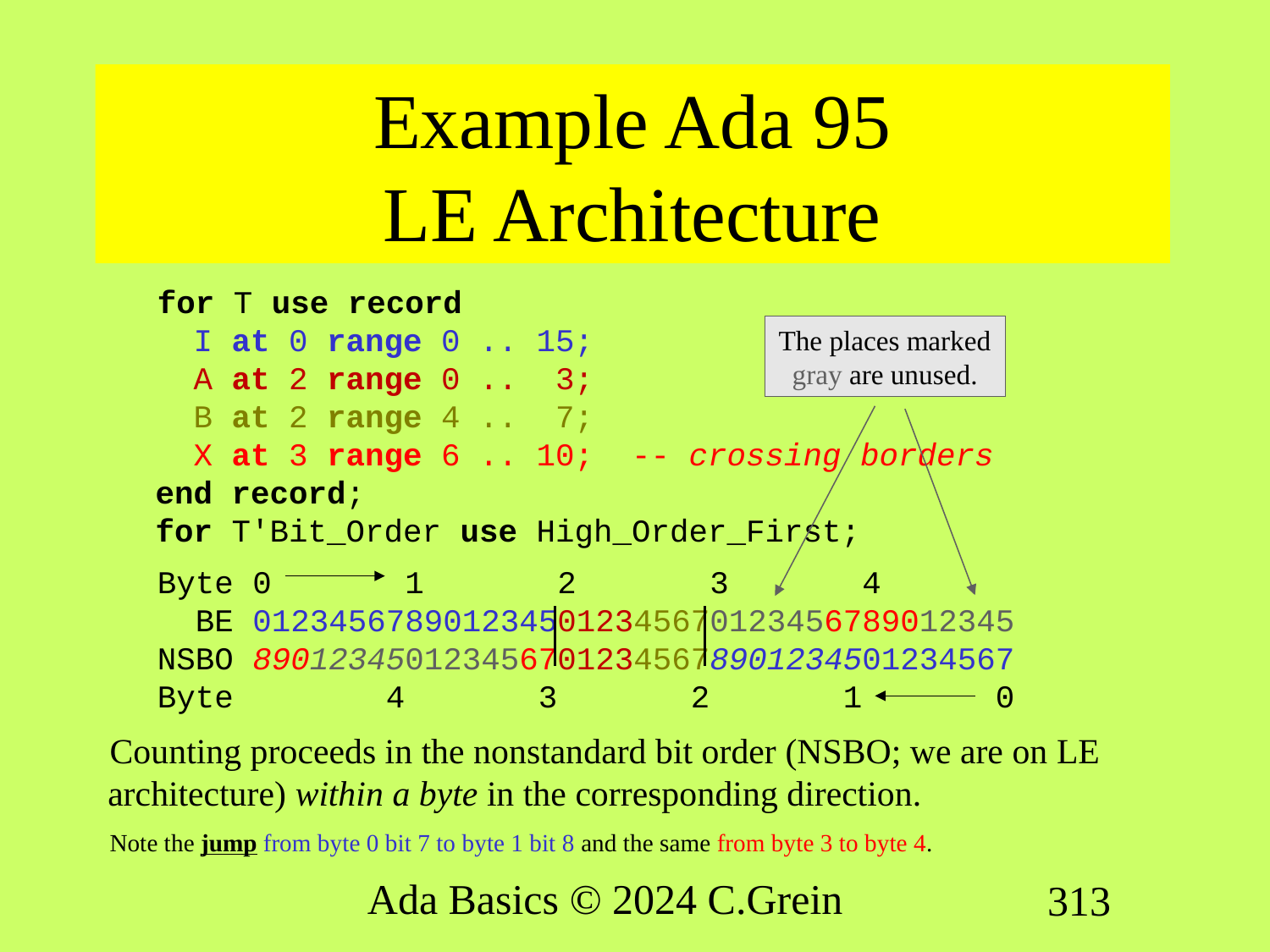

# Example Ada 95 LE Architecture
for T use record
  I at 0 range 0 .. 15;
  A at 2 range 0 ..  3;
  B at 2 range 4 ..  7;
  X at 3 range 6 .. 10;  -- crossing borders
end record;
for T'Bit_Order use High_Order_First;
Byte 0       1       2       3       4
  BE 0123456789012345012345670123456789012345
NSBO 8901234501234567012345678901234501234567
Byte        4       3       2       1       0
Counting proceeds in the nonstandard bit order (NSBO; we are on LE architecture) within a byte in the corresponding direction.
Note the jump from byte 0 bit 7 to byte 1 bit 8 and the same from byte 3 to byte 4.
The places marked gray are unused.
Ada Basics © 2024 C.Grein
313